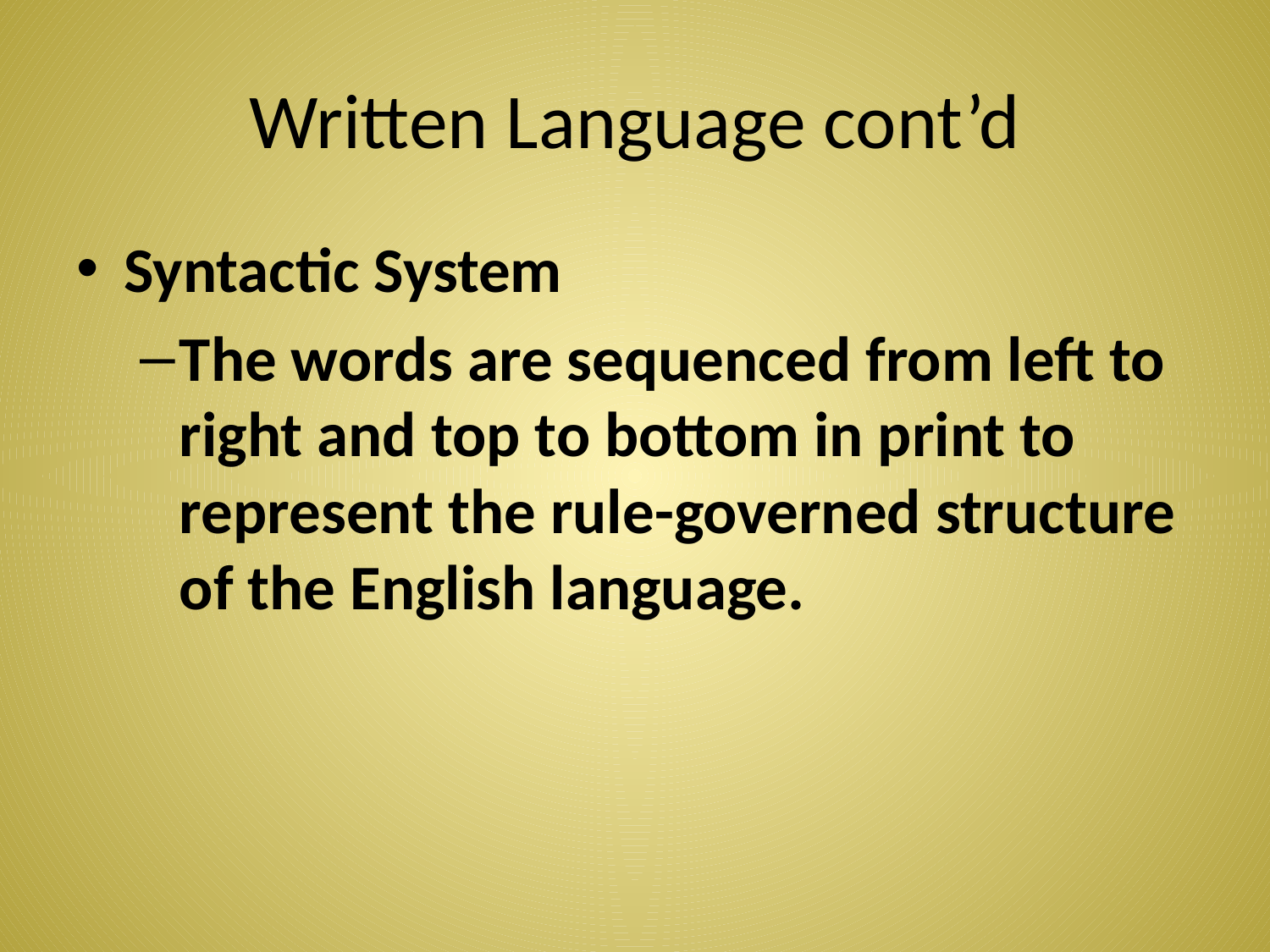

# Written Language cont’d
Syntactic System
The words are sequenced from left to right and top to bottom in print to represent the rule-governed structure of the English language.